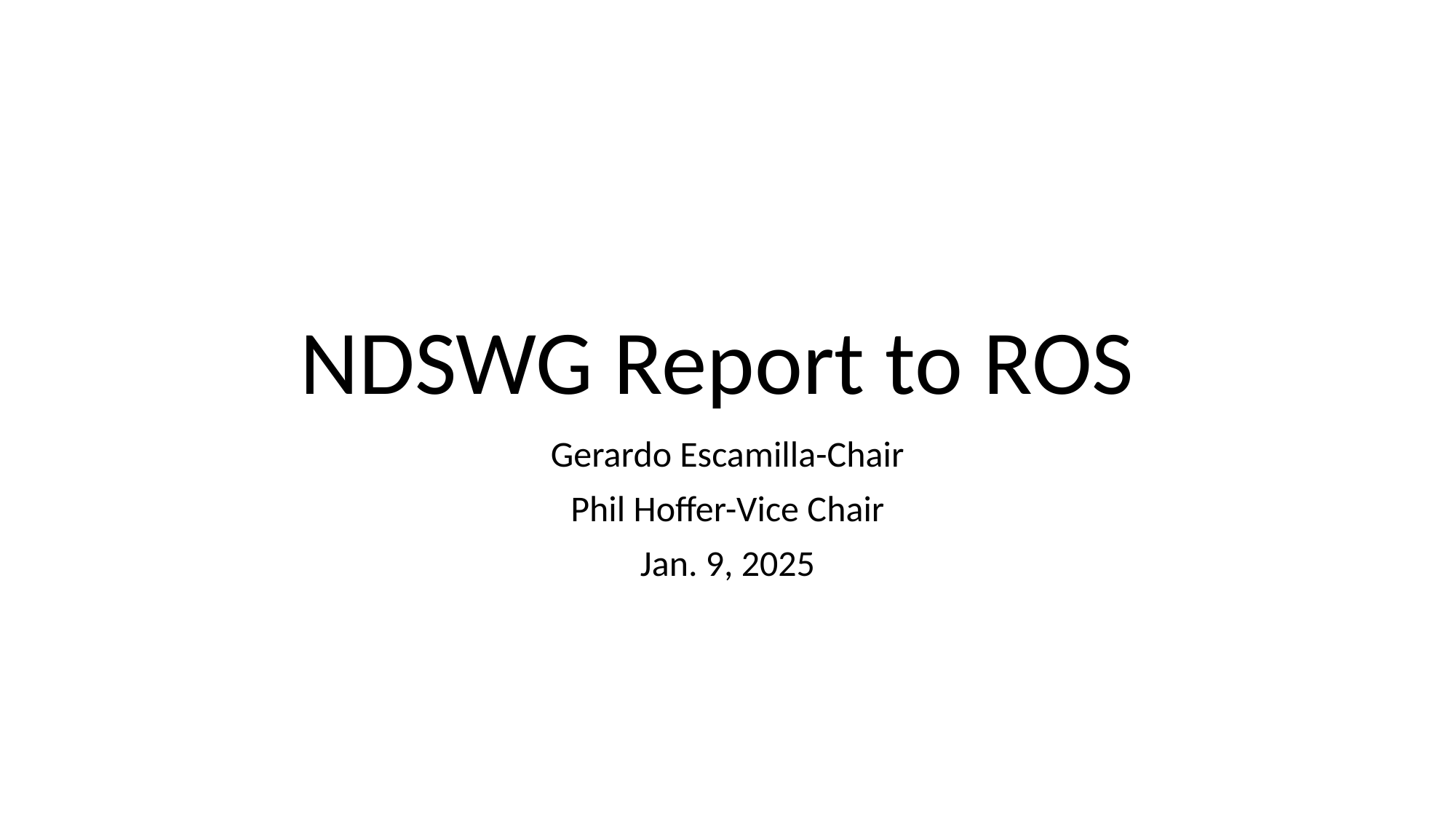

# NDSWG Report to ROS
Gerardo Escamilla-Chair
Phil Hoffer-Vice Chair
Jan. 9, 2025